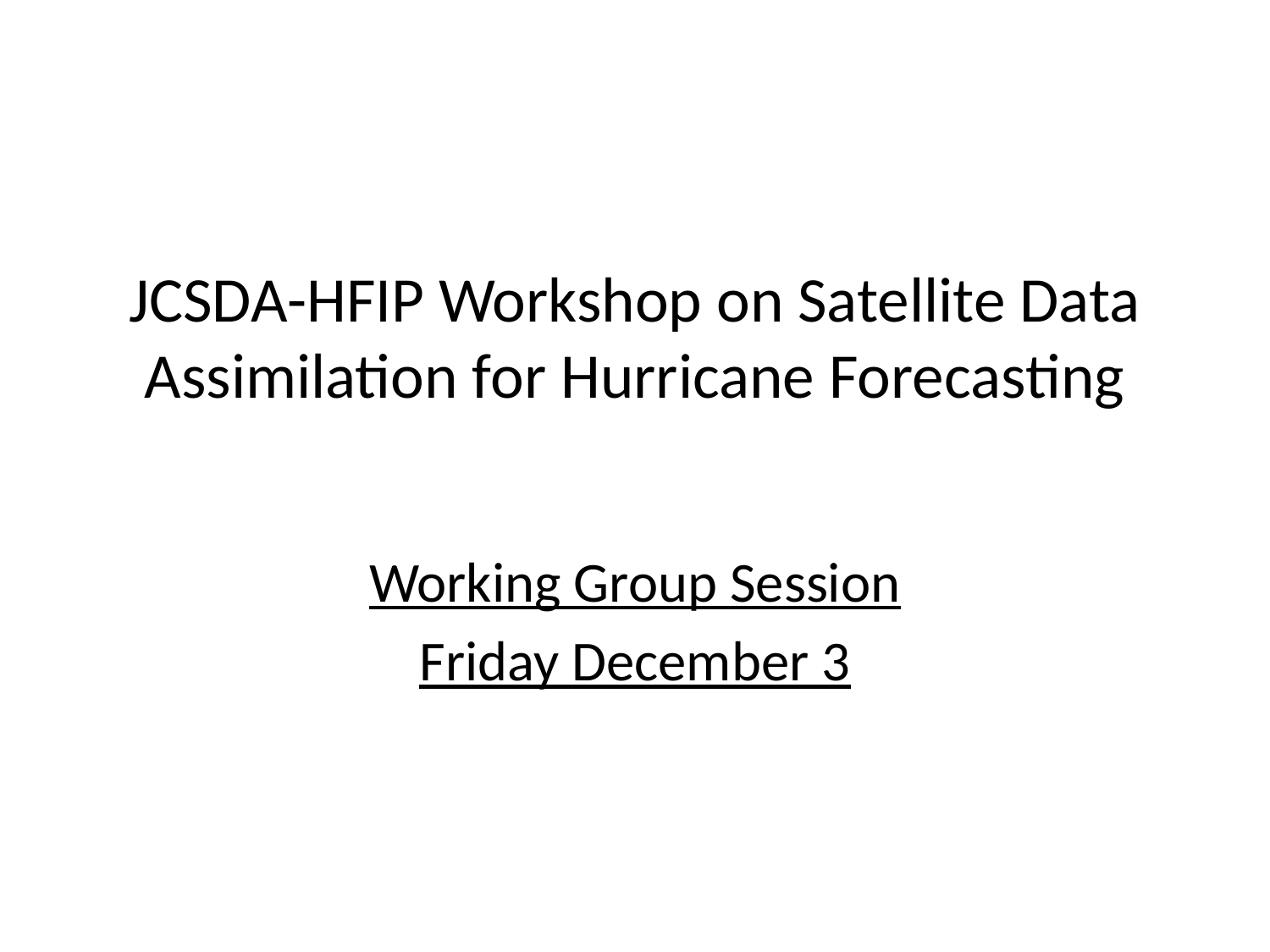

# JCSDA-HFIP Workshop on Satellite Data Assimilation for Hurricane Forecasting
Working Group Session
Friday December 3